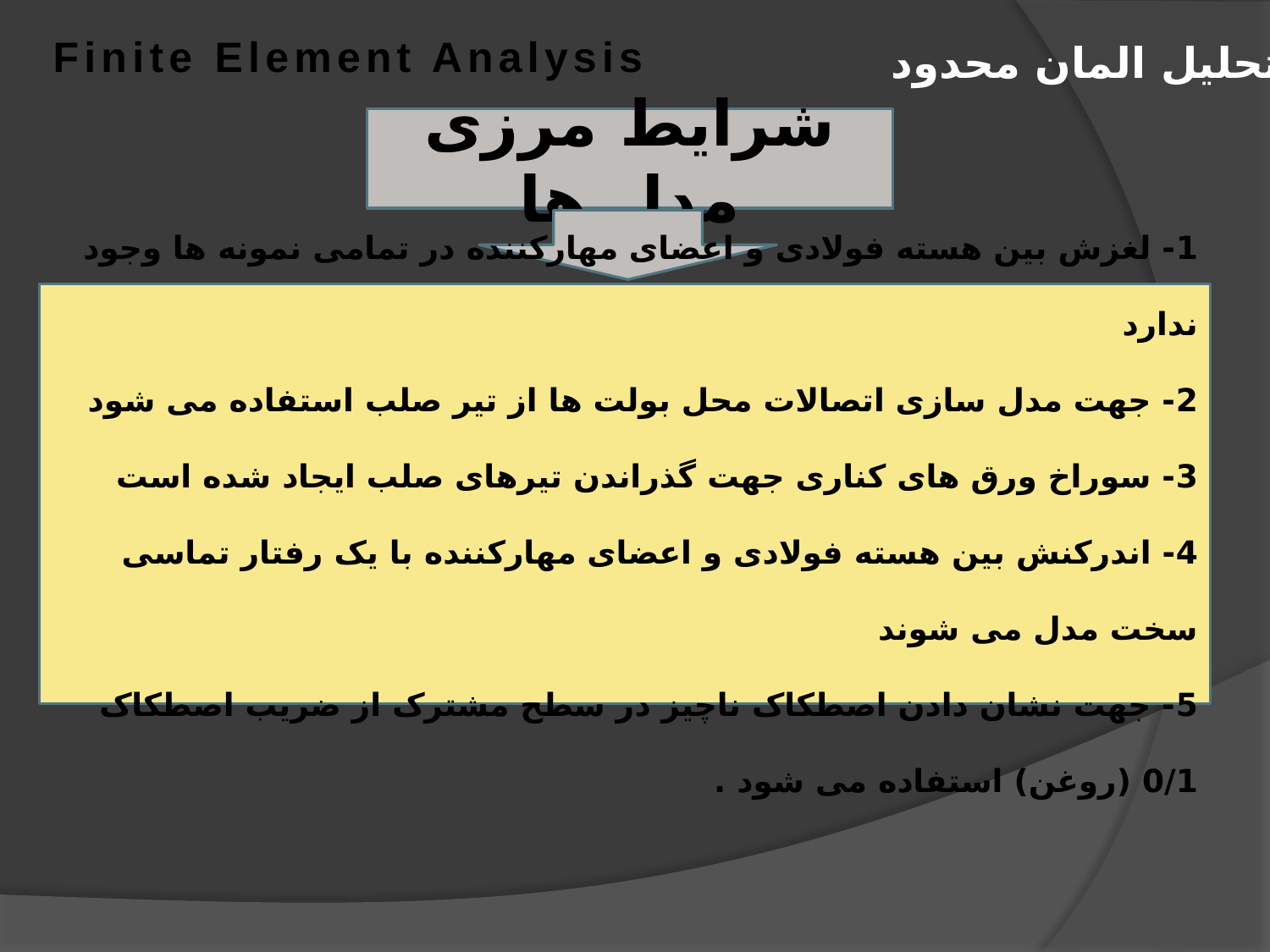

Finite Element Analysis
تحلیل المان محدود
شرایط مرزی مدل ها

1- لغزش بین هسته فولادی و اعضای مهارکننده در تمامی نمونه ها وجود ندارد
2- جهت مدل سازی اتصالات محل بولت ها از تیر صلب استفاده می شود
3- سوراخ ورق های کناری جهت گذراندن تیرهای صلب ایجاد شده است
4- اندرکنش بین هسته فولادی و اعضای مهارکننده با یک رفتار تماسی سخت مدل می شوند
5- جهت نشان دادن اصطکاک ناچیز در سطح مشترک از ضریب اصطکاک 0/1 (روغن) استفاده می شود .